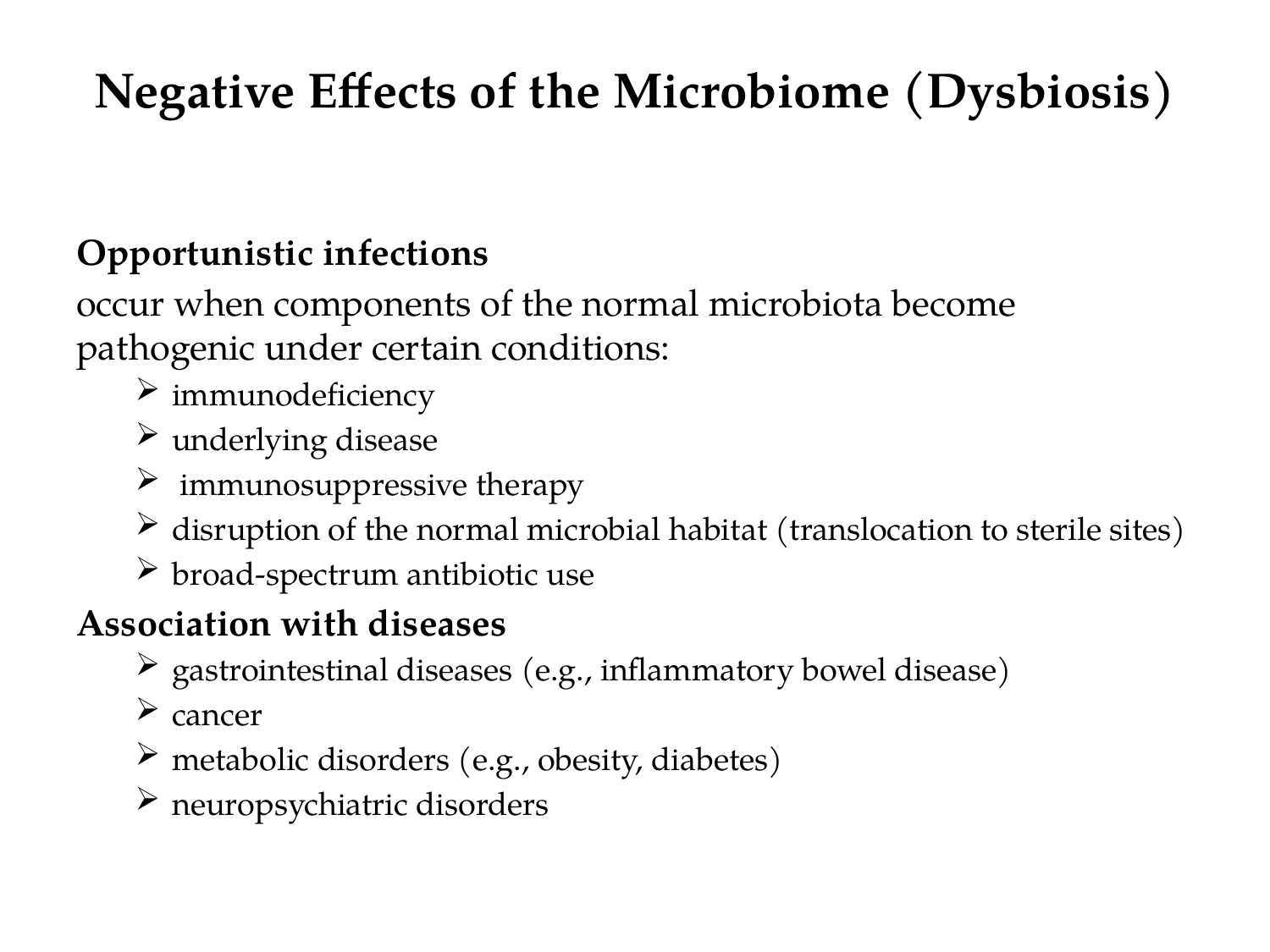

# Negative Effects of the Microbiome (Dysbiosis)
Opportunistic infections
occur when components of the normal microbiota become pathogenic under certain conditions:
immunodeficiency
underlying disease
 immunosuppressive therapy
disruption of the normal microbial habitat (translocation to sterile sites)
broad-spectrum antibiotic use
Association with diseases
gastrointestinal diseases (e.g., inflammatory bowel disease)
cancer
metabolic disorders (e.g., obesity, diabetes)
neuropsychiatric disorders